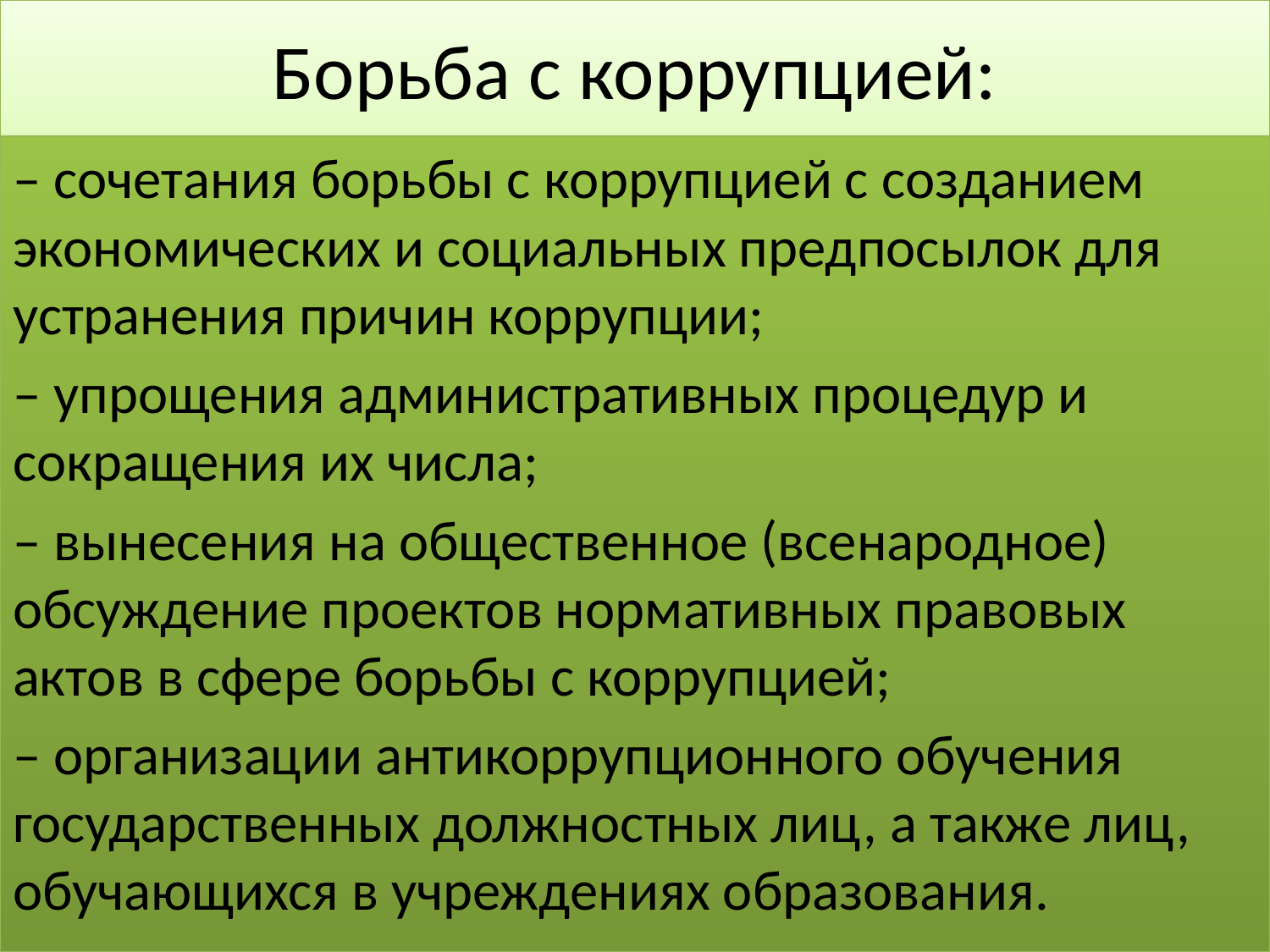

# Борьба с коррупцией:
– сочетания борьбы с коррупцией с созданием экономических и социальных предпосылок для устранения причин коррупции;
– упрощения административных процедур и сокращения их числа;
– вынесения на общественное (всенародное) обсуждение проектов нормативных правовых актов в сфере борьбы с коррупцией;
– организации антикоррупционного обучения государственных должностных лиц, а также лиц, обучающихся в учреждениях образования.